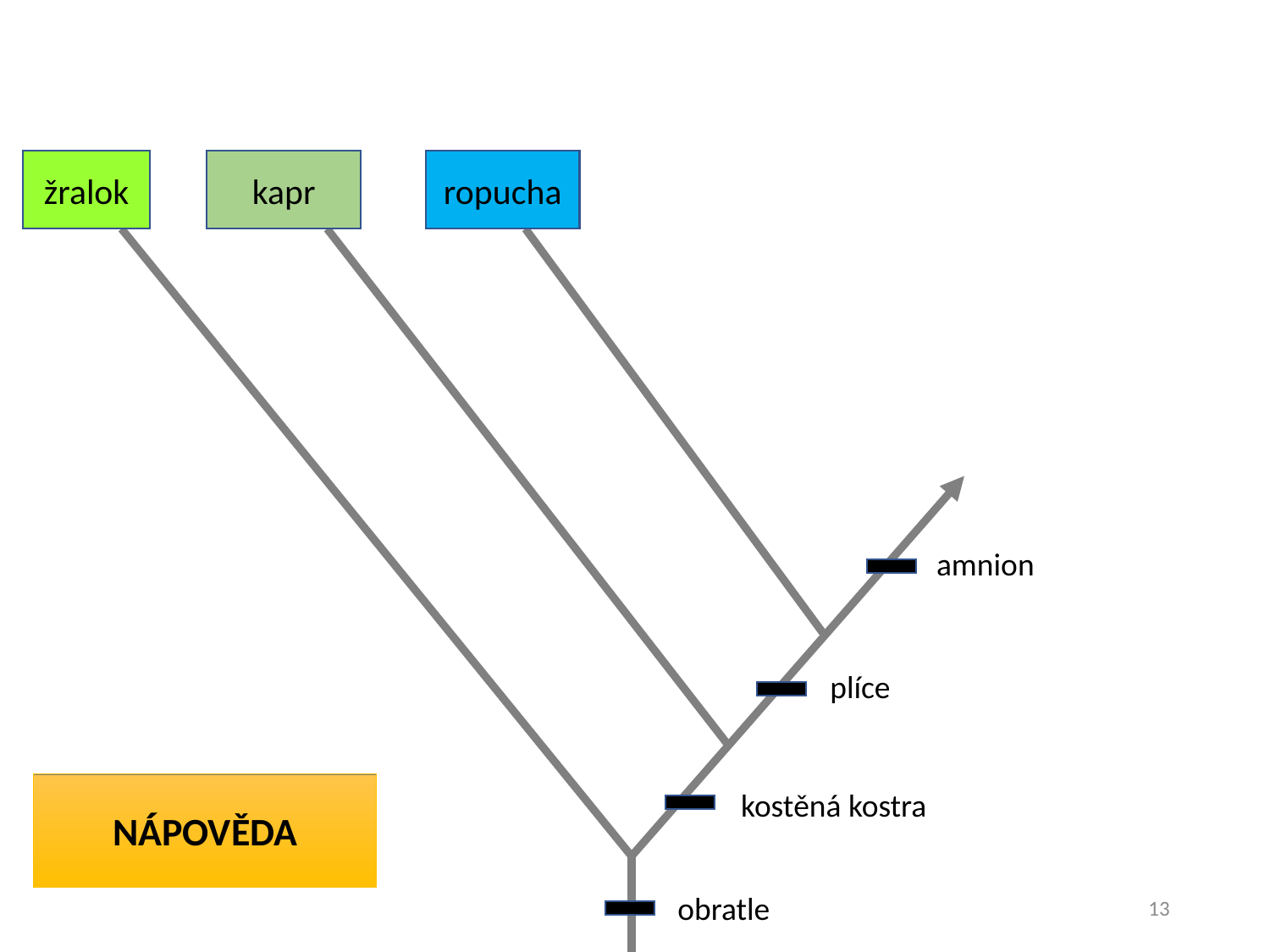

žralok
kapr
ropucha
amnion

plíce

NÁPOVĚDA
kostěná kostra

obratle

13